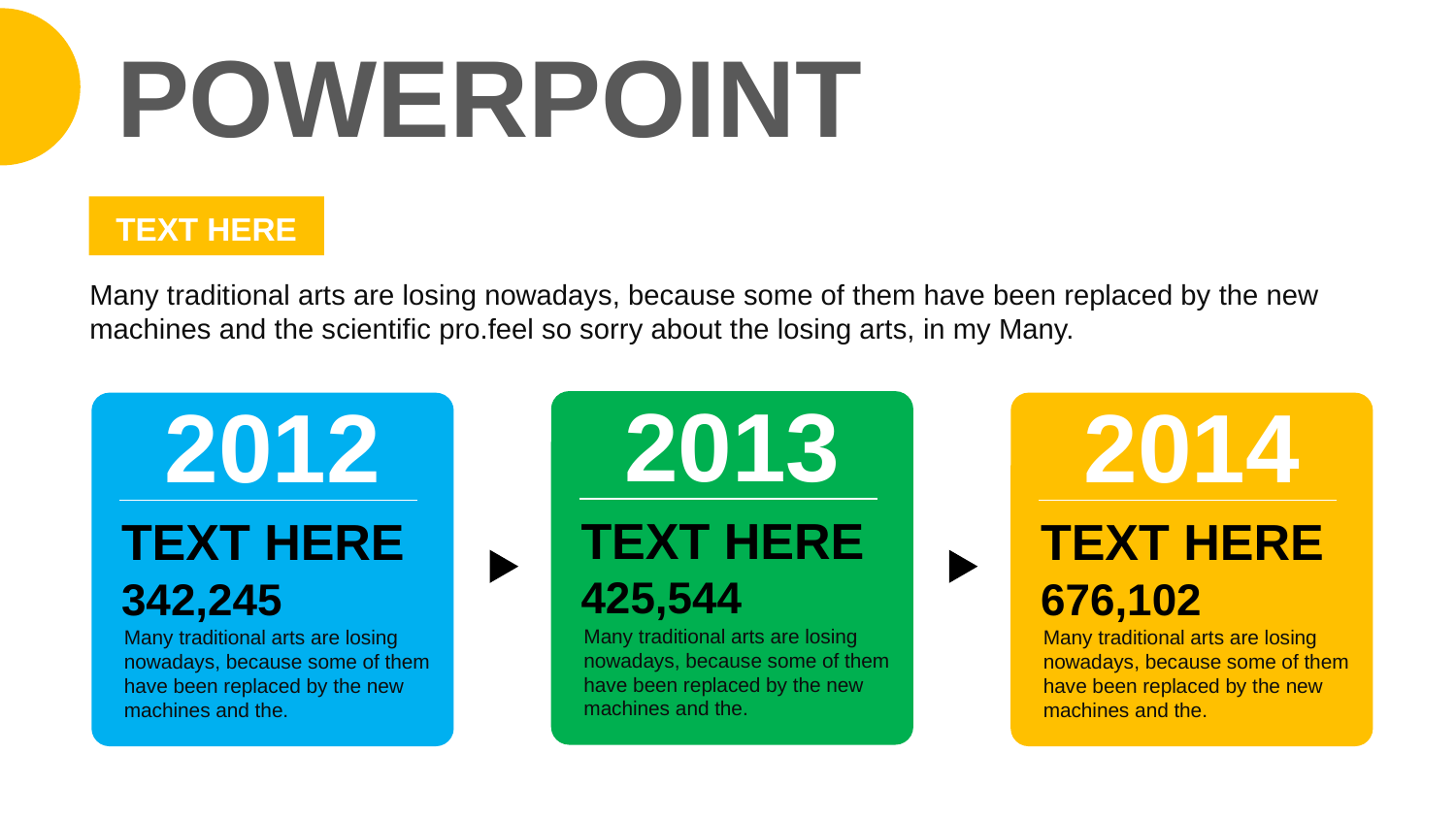

POWERPOINT

TEXT HERE
Many traditional arts are losing nowadays, because some of them have been replaced by the new machines and the scientific pro.feel so sorry about the losing arts, in my Many.
2013

TEXT HERE
425,544
Many traditional arts are losing
nowadays, because some of them
have been replaced by the new
machines and the.
2012

TEXT HERE
342,245
Many traditional arts are losing
nowadays, because some of them
have been replaced by the new
machines and the.
2014

TEXT HERE
676,102
Many traditional arts are losing
nowadays, because some of them
have been replaced by the new
machines and the.